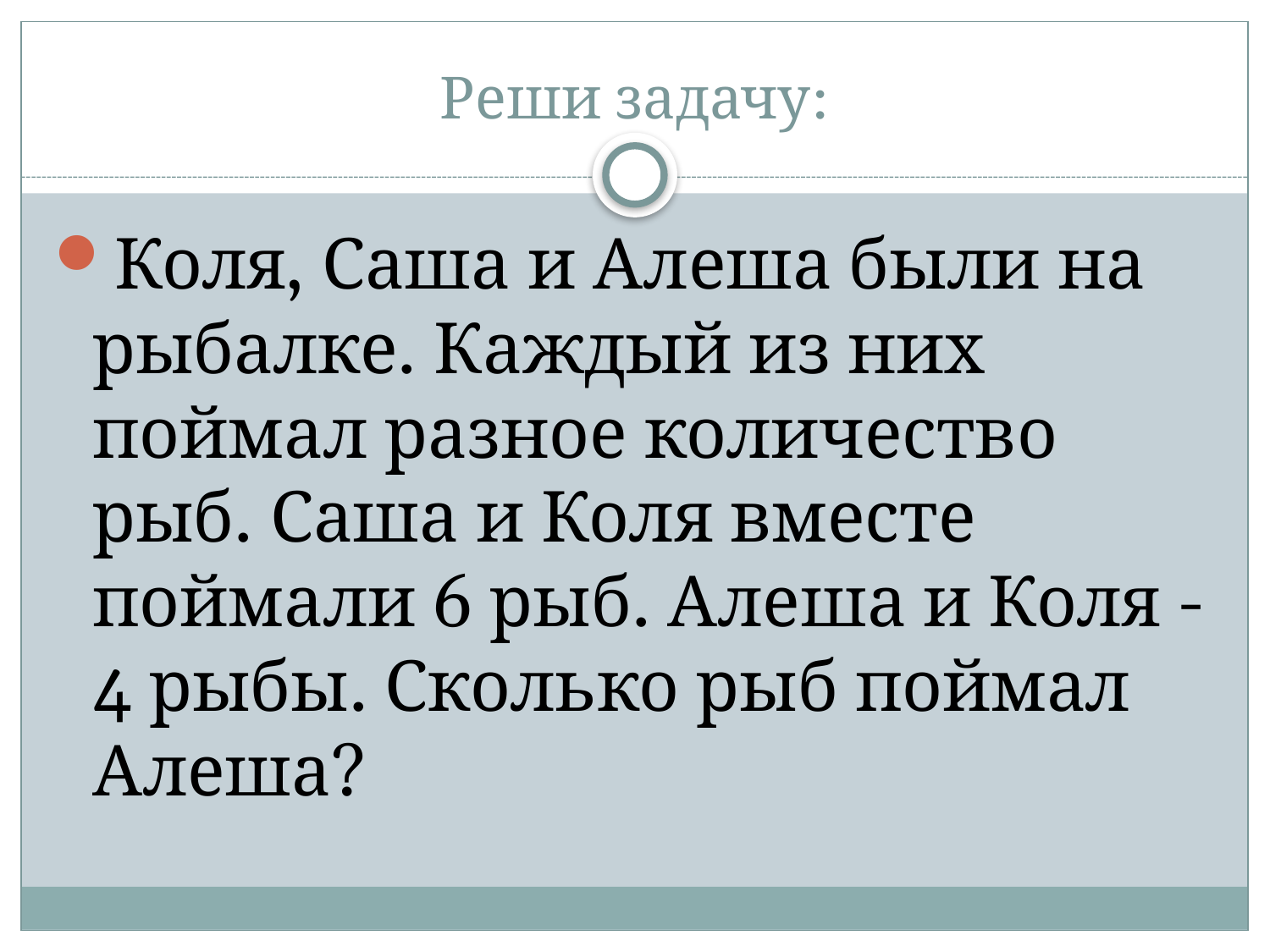

# Реши задачу:
Коля, Саша и Алеша были на рыбалке. Каждый из них поймал разное количество рыб. Саша и Коля вместе поймали 6 рыб. Алеша и Коля - 4 рыбы. Сколько рыб поймал Алеша?